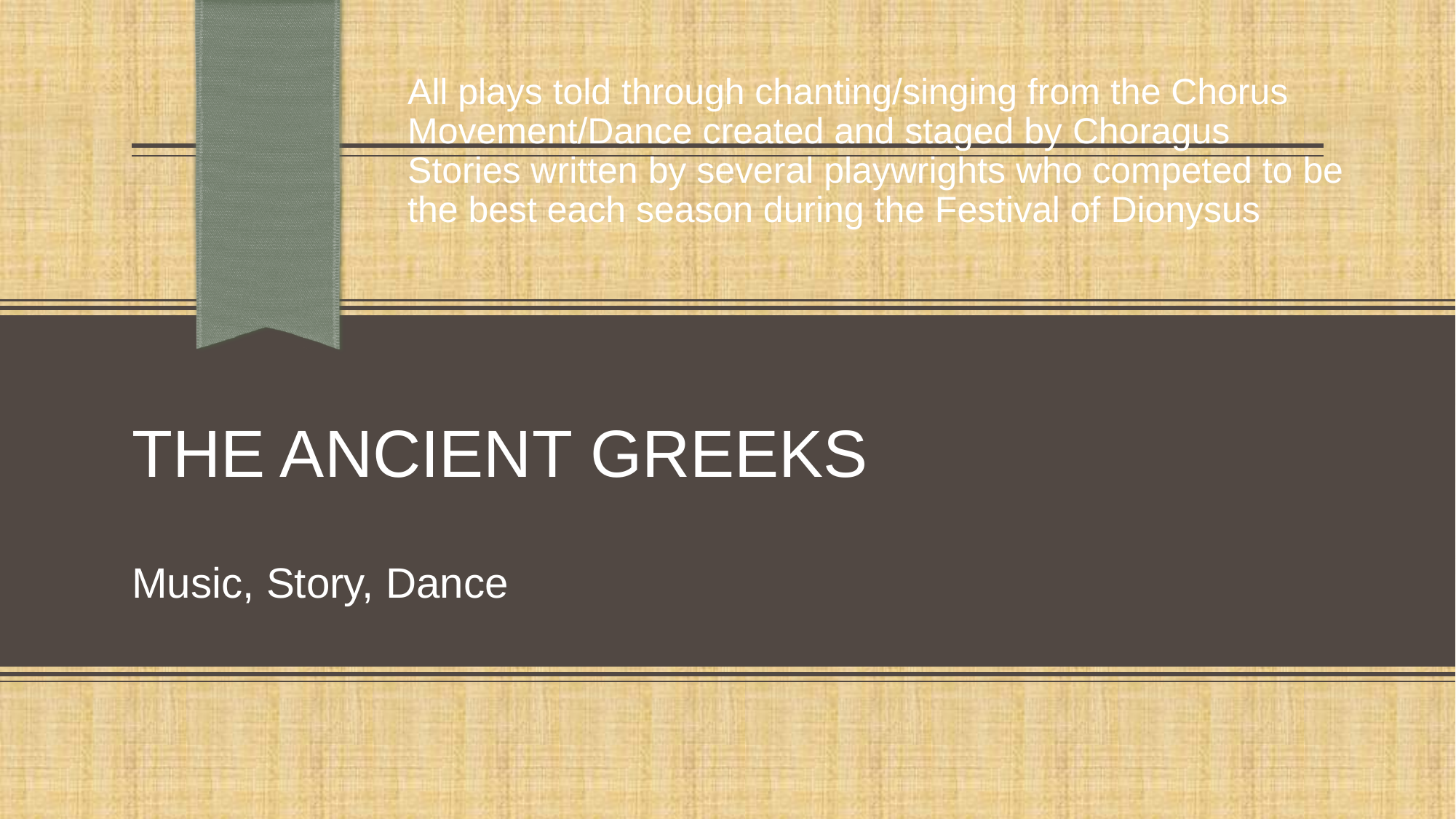

All plays told through chanting/singing from the Chorus
Movement/Dance created and staged by Choragus
Stories written by several playwrights who competed to be the best each season during the Festival of Dionysus
# The Ancient Greeks
Music, Story, Dance